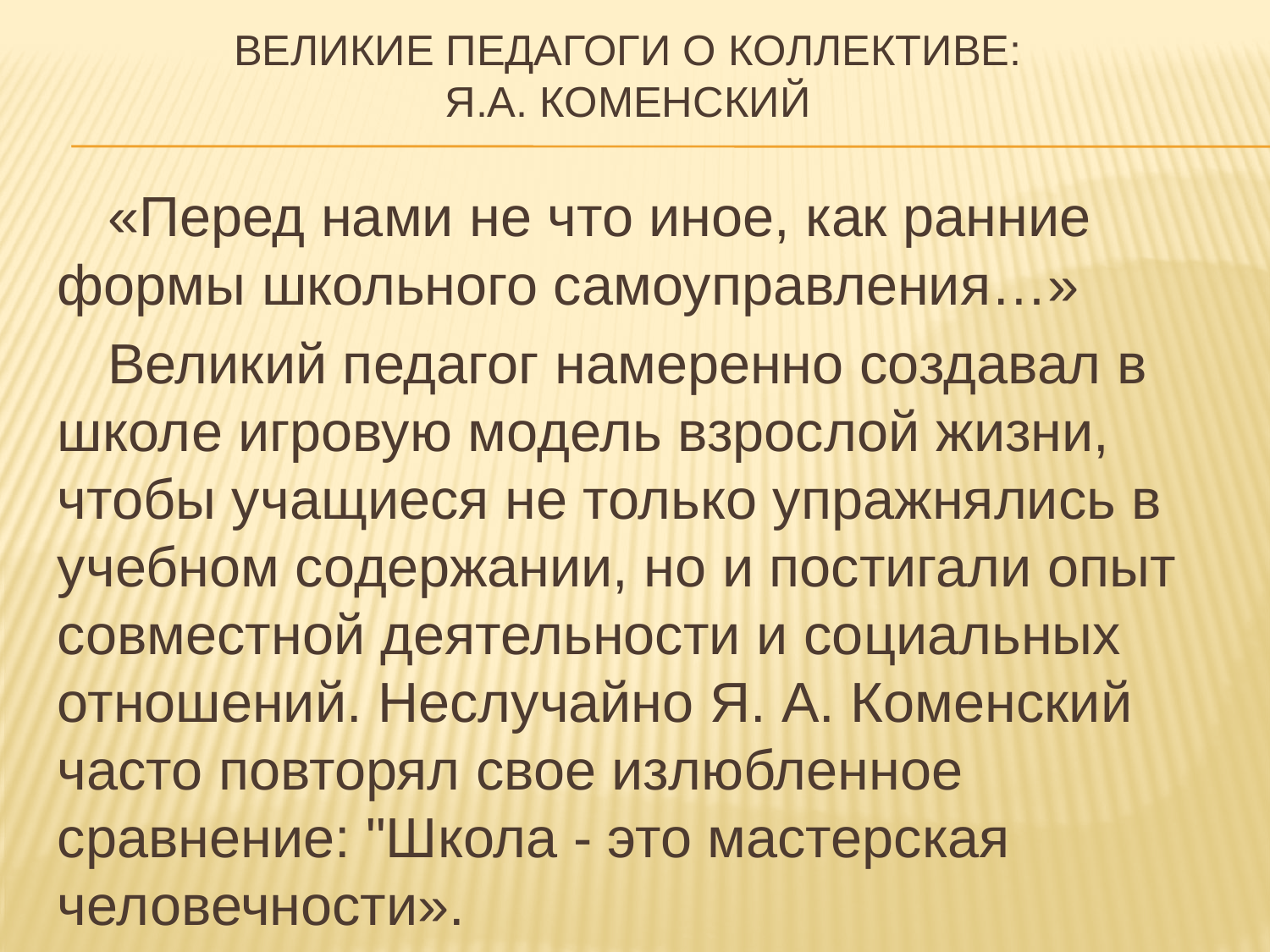

# Великие педагоги о коллективе: Я.А. Коменский
«Перед нами не что иное, как ранние формы школьного самоуправления…»
Великий педагог намеренно создавал в школе игровую модель взрослой жизни, чтобы учащиеся не только упражнялись в учебном содержании, но и постигали опыт совместной деятельности и социальных отношений. Неслучайно Я. А. Коменский часто повторял свое излюбленное сравнение: "Школа - это мастерская человечности».